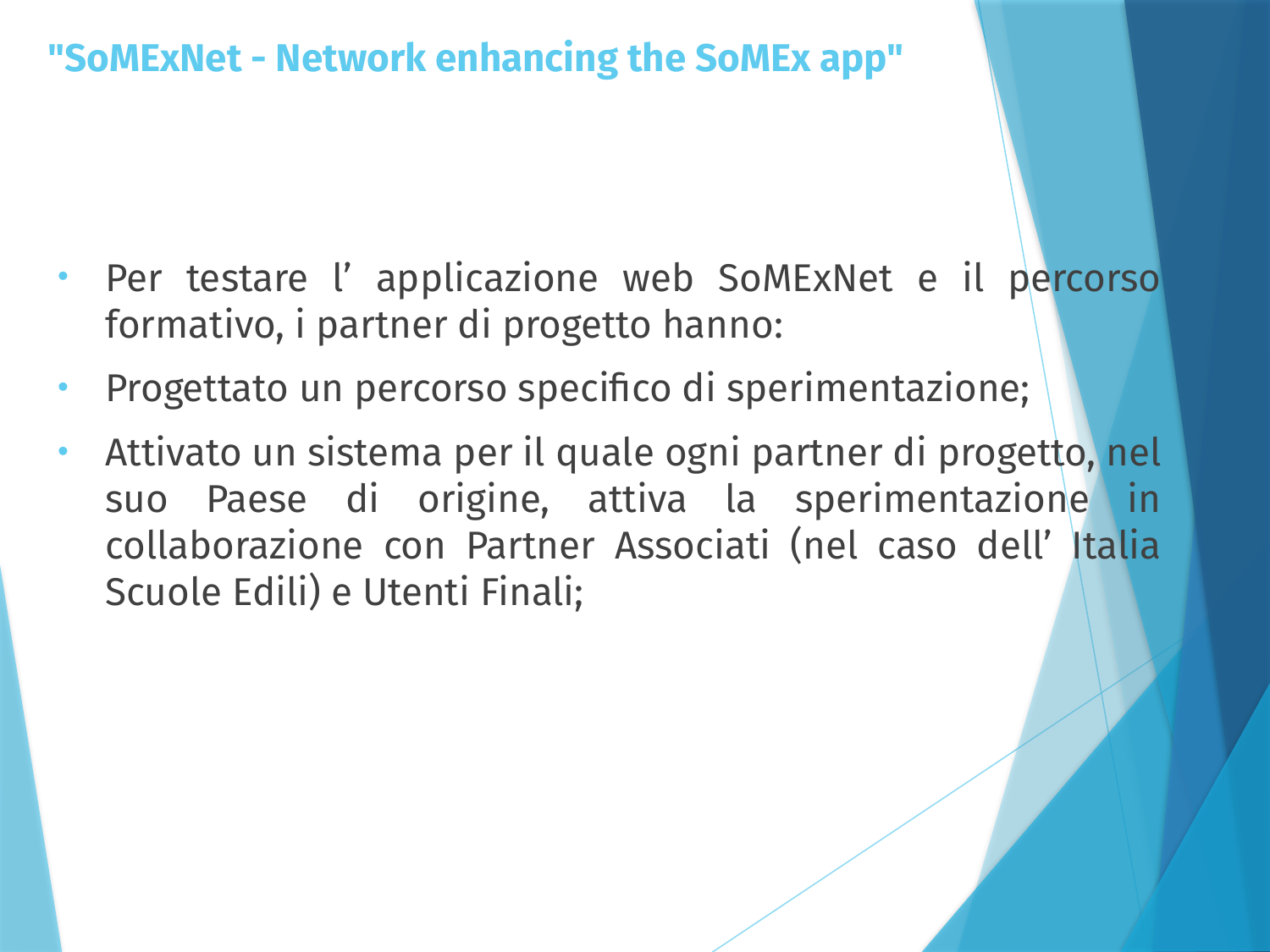

# "SoMExNet - Network enhancing the SoMEx app"
Per testare l’ applicazione web SoMExNet e il percorso formativo, i partner di progetto hanno:
Progettato un percorso specifico di sperimentazione;
Attivato un sistema per il quale ogni partner di progetto, nel suo Paese di origine, attiva la sperimentazione in collaborazione con Partner Associati (nel caso dell’ Italia Scuole Edili) e Utenti Finali;